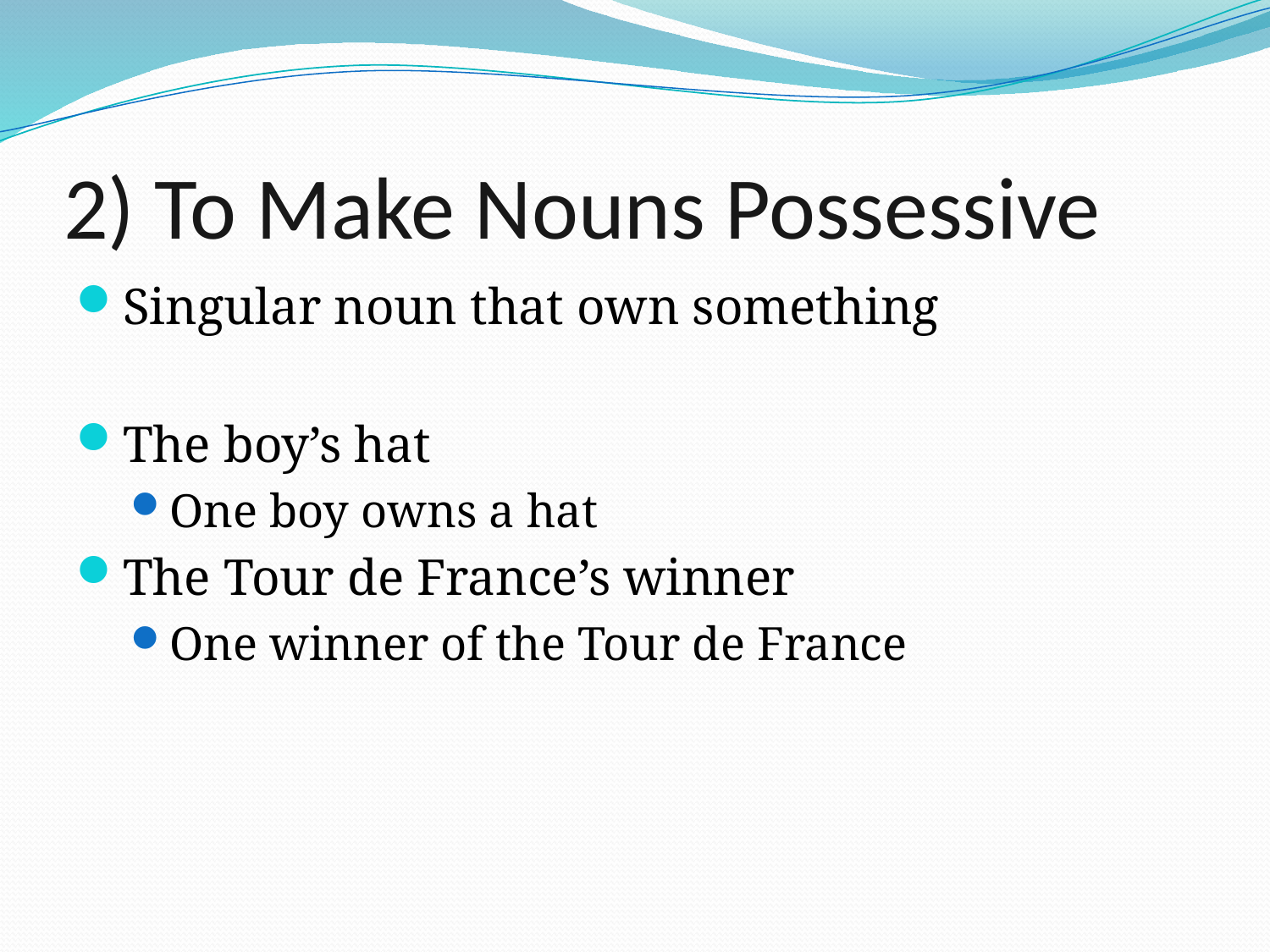

# 2) To Make Nouns Possessive
Singular noun that own something

The boy’s hat
One boy owns a hat
The Tour de France’s winner
One winner of the Tour de France